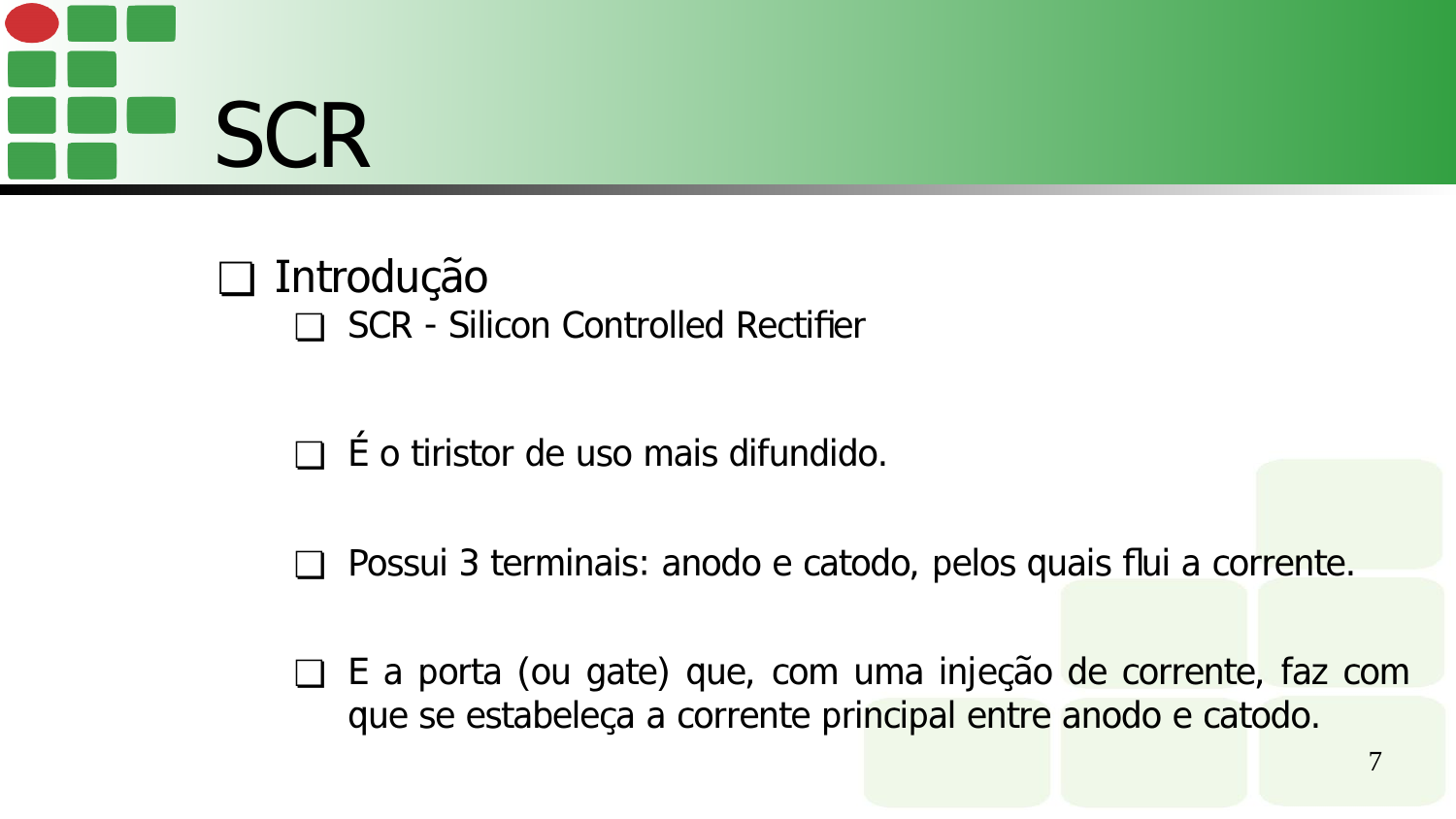

SCR
Introdução
SCR - Silicon Controlled Rectifier
É o tiristor de uso mais difundido.
Possui 3 terminais: anodo e catodo, pelos quais flui a corrente.
E a porta (ou gate) que, com uma injeção de corrente, faz com que se estabeleça a corrente principal entre anodo e catodo.
7